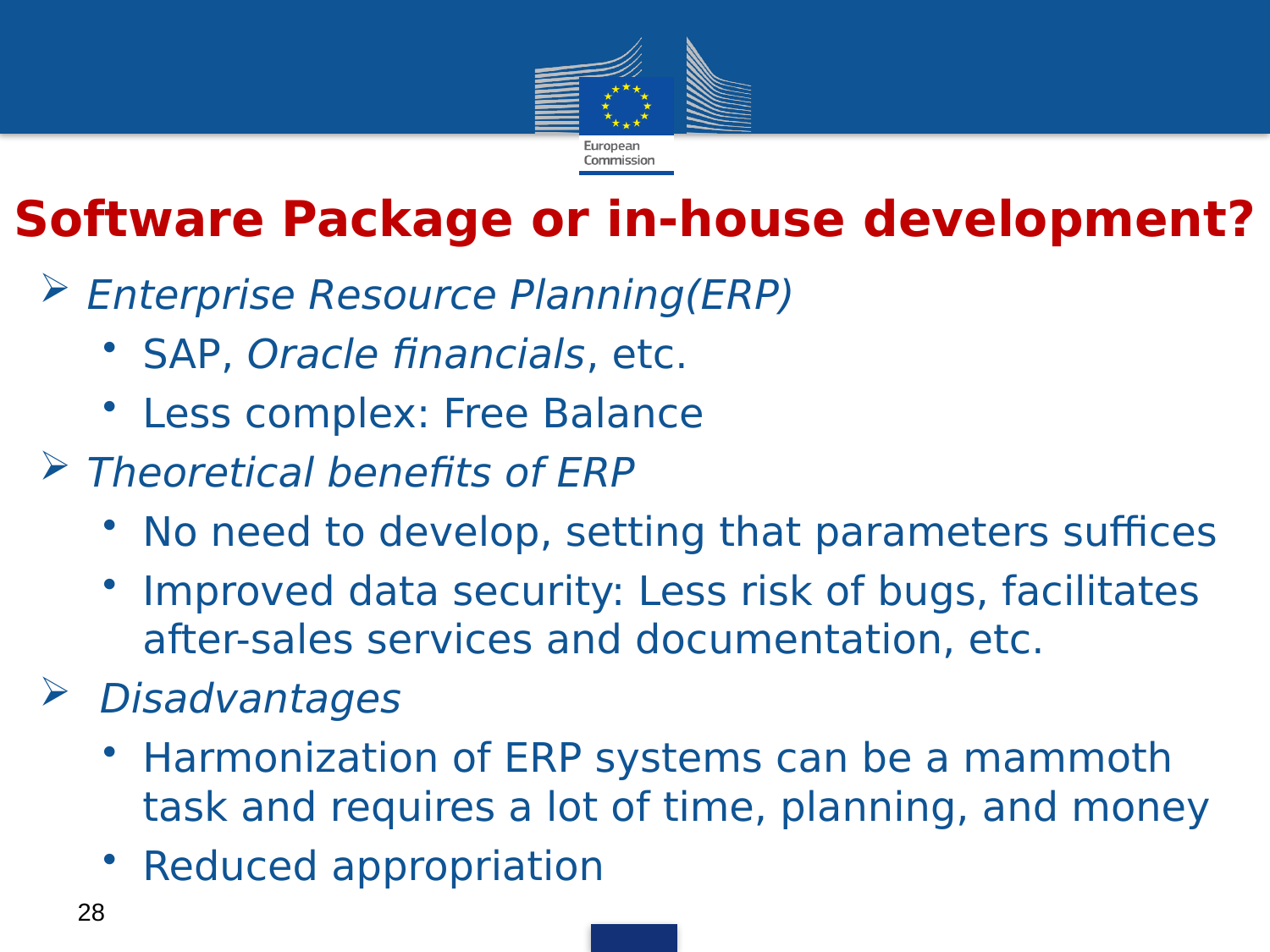

# Software Package or in-house development?
Enterprise Resource Planning(ERP)
SAP, Oracle financials, etc.
Less complex: Free Balance
Theoretical benefits of ERP
No need to develop, setting that parameters suffices
Improved data security: Less risk of bugs, facilitates after-sales services and documentation, etc.
 Disadvantages
Harmonization of ERP systems can be a mammoth task and requires a lot of time, planning, and money
Reduced appropriation

28